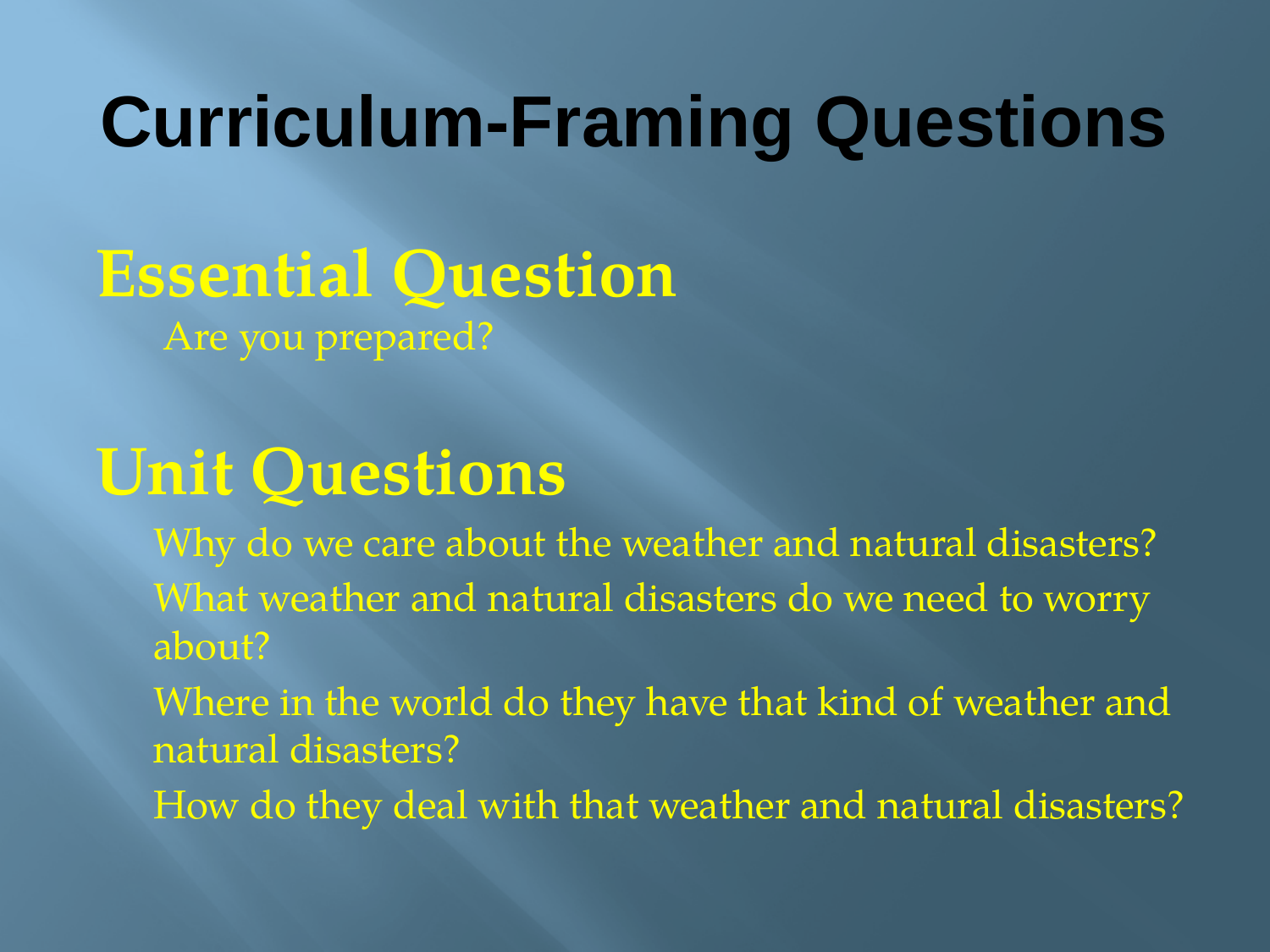

# Curriculum-Framing Questions
Essential Question
 Are you prepared?

Unit Questions
	Why do we care about the weather and natural disasters?
	What weather and natural disasters do we need to worry about?
	Where in the world do they have that kind of weather and natural disasters?
	How do they deal with that weather and natural disasters?